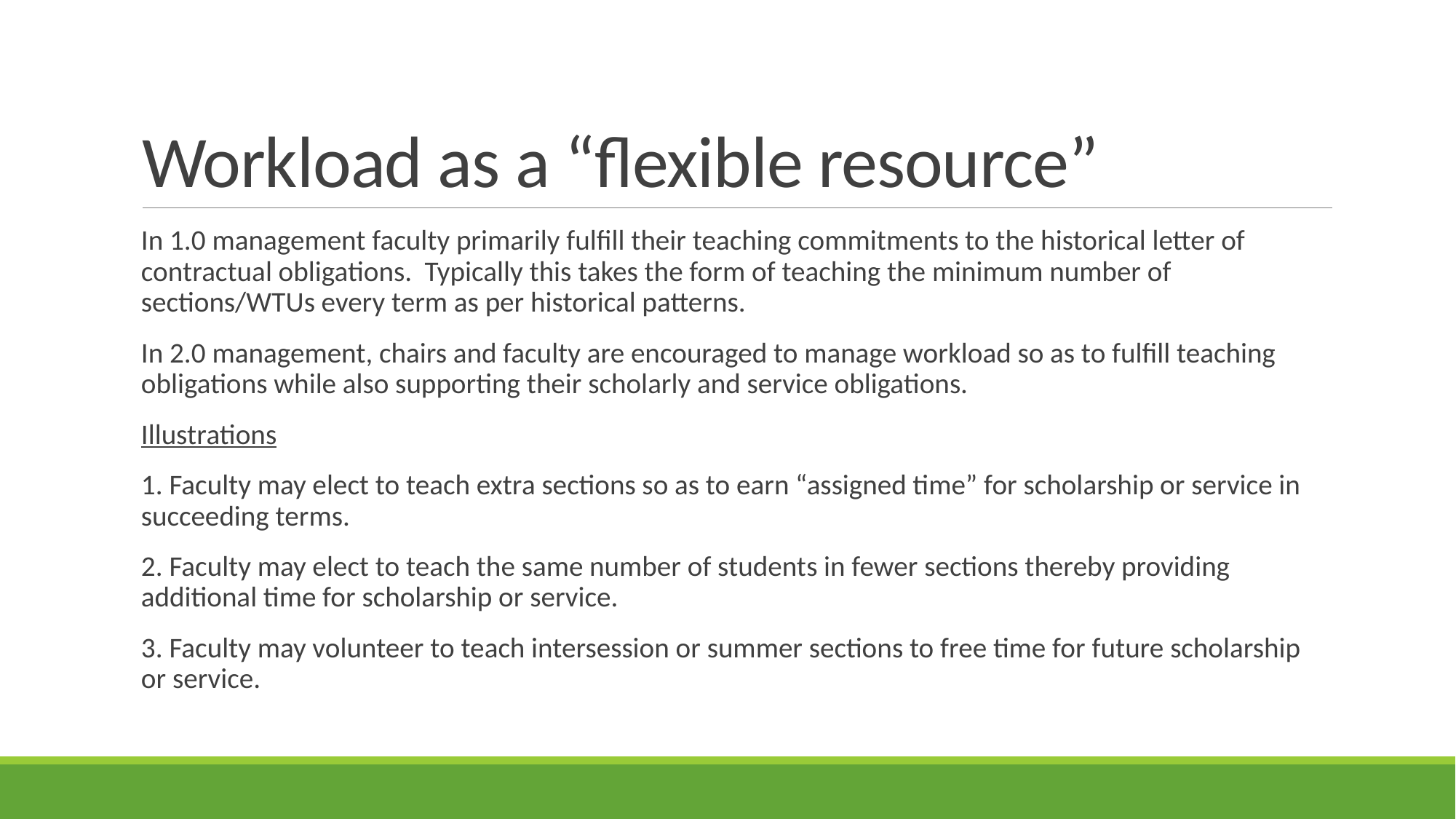

# Workload as a “flexible resource”
In 1.0 management faculty primarily fulfill their teaching commitments to the historical letter of contractual obligations.  Typically this takes the form of teaching the minimum number of sections/WTUs every term as per historical patterns.
In 2.0 management, chairs and faculty are encouraged to manage workload so as to fulfill teaching obligations while also supporting their scholarly and service obligations.
Illustrations
1. Faculty may elect to teach extra sections so as to earn “assigned time” for scholarship or service in succeeding terms.
2. Faculty may elect to teach the same number of students in fewer sections thereby providing additional time for scholarship or service.
3. Faculty may volunteer to teach intersession or summer sections to free time for future scholarship or service.